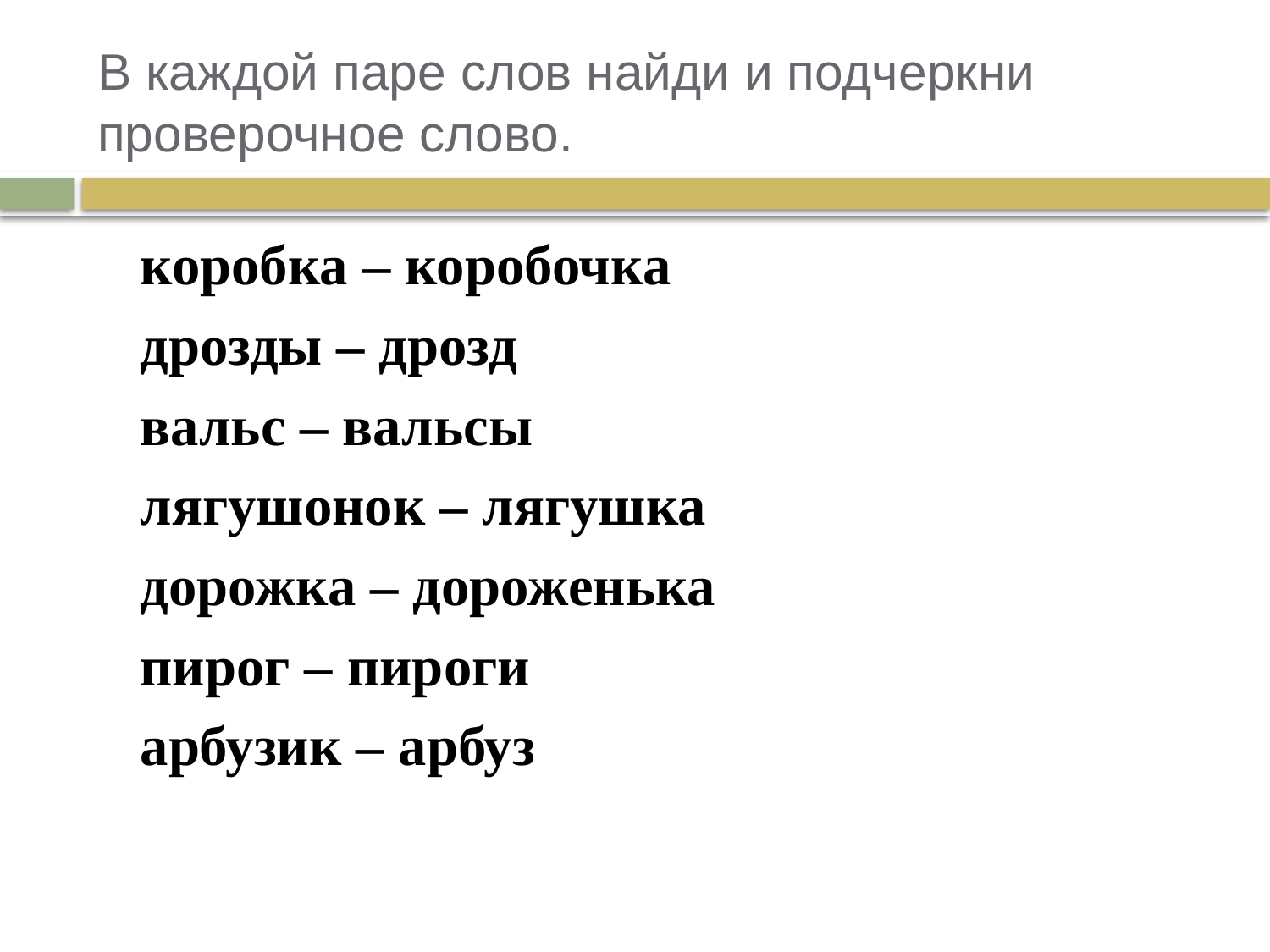

# В каждой паре слов найди и подчеркни проверочное слово.
   коробка – коробочка
   дрозды – дрозд
   вальс – вальсы
   лягушонок – лягушка
   дорожка – дороженька
   пирог – пироги
   арбузик – арбуз